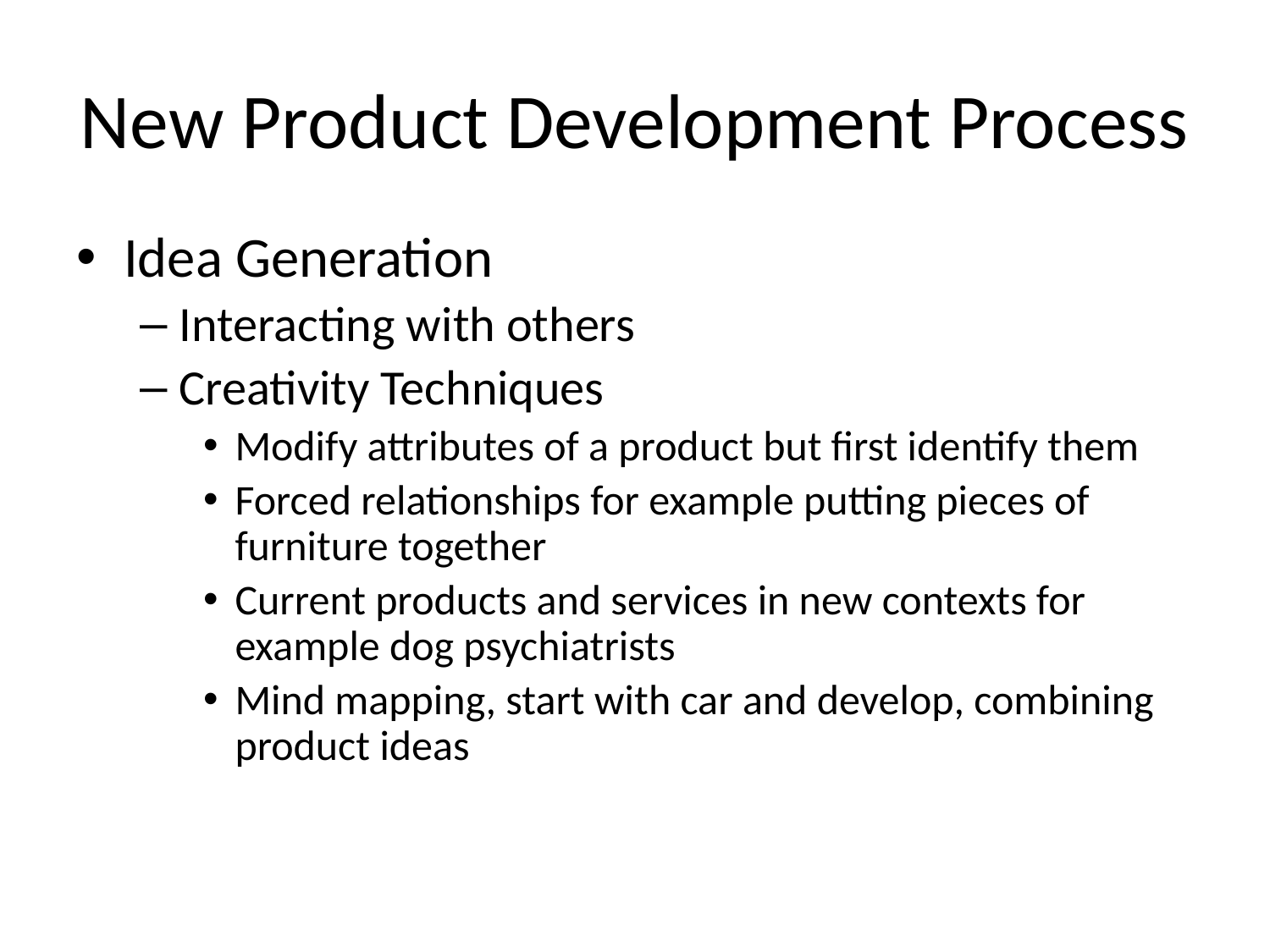

# New Product Development Process
Idea Generation
Interacting with others
Creativity Techniques
Modify attributes of a product but first identify them
Forced relationships for example putting pieces of furniture together
Current products and services in new contexts for example dog psychiatrists
Mind mapping, start with car and develop, combining product ideas